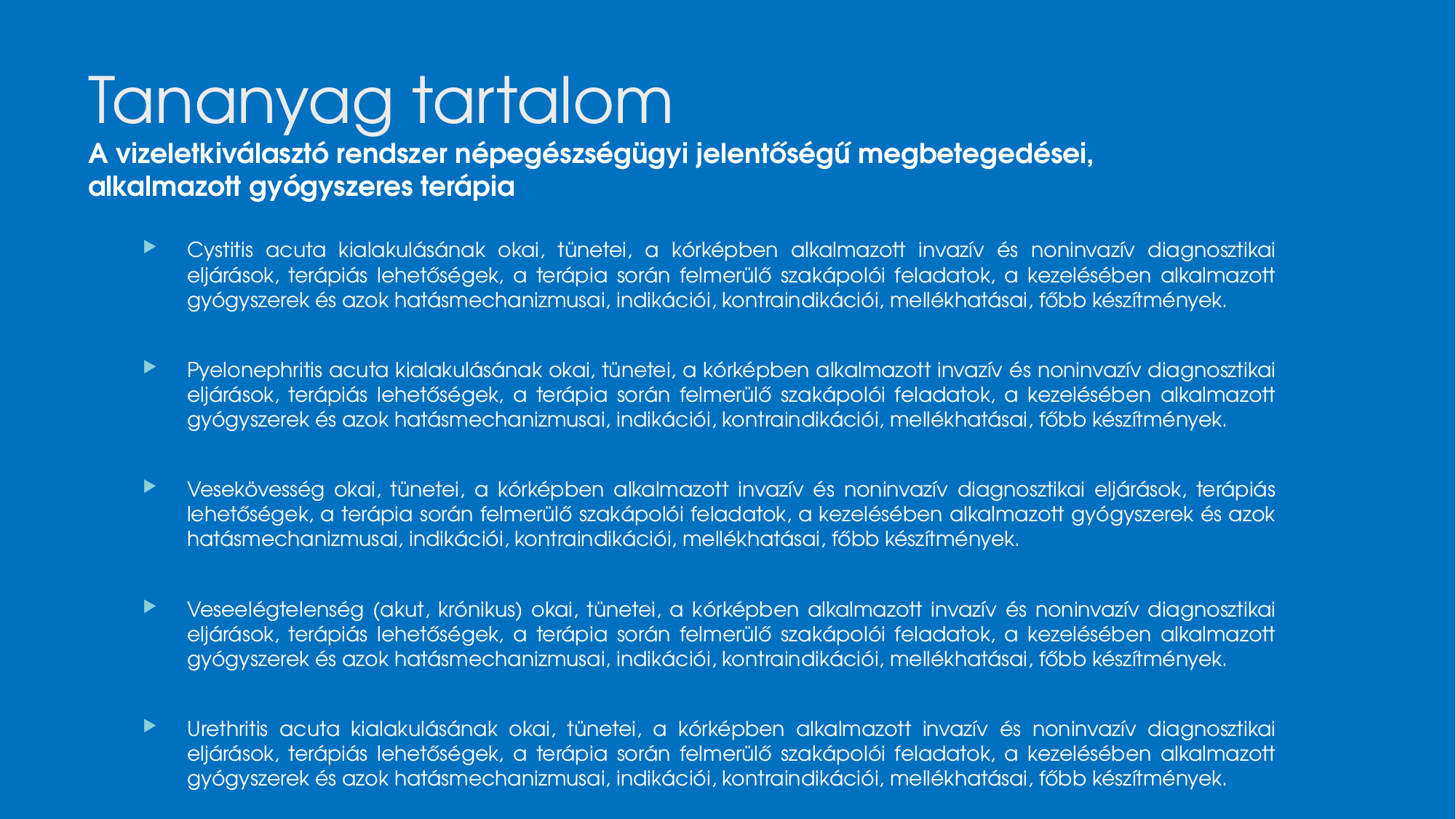

# Tananyag tartalom A vizeletkiválasztó rendszer népegészségügyi jelentőségű megbetegedései, alkalmazott gyógyszeres terápia
Cystitis acuta kialakulásának okai, tünetei, a kórképben alkalmazott invazív és noninvazív diagnosztikai eljárások, terápiás lehetőségek, a terápia során felmerülő szakápolói feladatok, a kezelésében alkalmazott gyógyszerek és azok hatásmechanizmusai, indikációi, kontraindikációi, mellékhatásai, főbb készítmények.

Pyelonephritis acuta kialakulásának okai, tünetei, a kórképben alkalmazott invazív és noninvazív diagnosztikai eljárások, terápiás lehetőségek, a terápia során felmerülő szakápolói feladatok, a kezelésében alkalmazott gyógyszerek és azok hatásmechanizmusai, indikációi, kontraindikációi, mellékhatásai, főbb készítmények.

Vesekövesség okai, tünetei, a kórképben alkalmazott invazív és noninvazív diagnosztikai eljárások, terápiás lehetőségek, a terápia során felmerülő szakápolói feladatok, a kezelésében alkalmazott gyógyszerek és azok hatásmechanizmusai, indikációi, kontraindikációi, mellékhatásai, főbb készítmények.

Veseelégtelenség (akut, krónikus) okai, tünetei, a kórképben alkalmazott invazív és noninvazív diagnosztikai eljárások, terápiás lehetőségek, a terápia során felmerülő szakápolói feladatok, a kezelésében alkalmazott gyógyszerek és azok hatásmechanizmusai, indikációi, kontraindikációi, mellékhatásai, főbb készítmények.

Urethritis acuta kialakulásának okai, tünetei, a kórképben alkalmazott invazív és noninvazív diagnosztikai eljárások, terápiás lehetőségek, a terápia során felmerülő szakápolói feladatok, a kezelésében alkalmazott gyógyszerek és azok hatásmechanizmusai, indikációi, kontraindikációi, mellékhatásai, főbb készítmények.